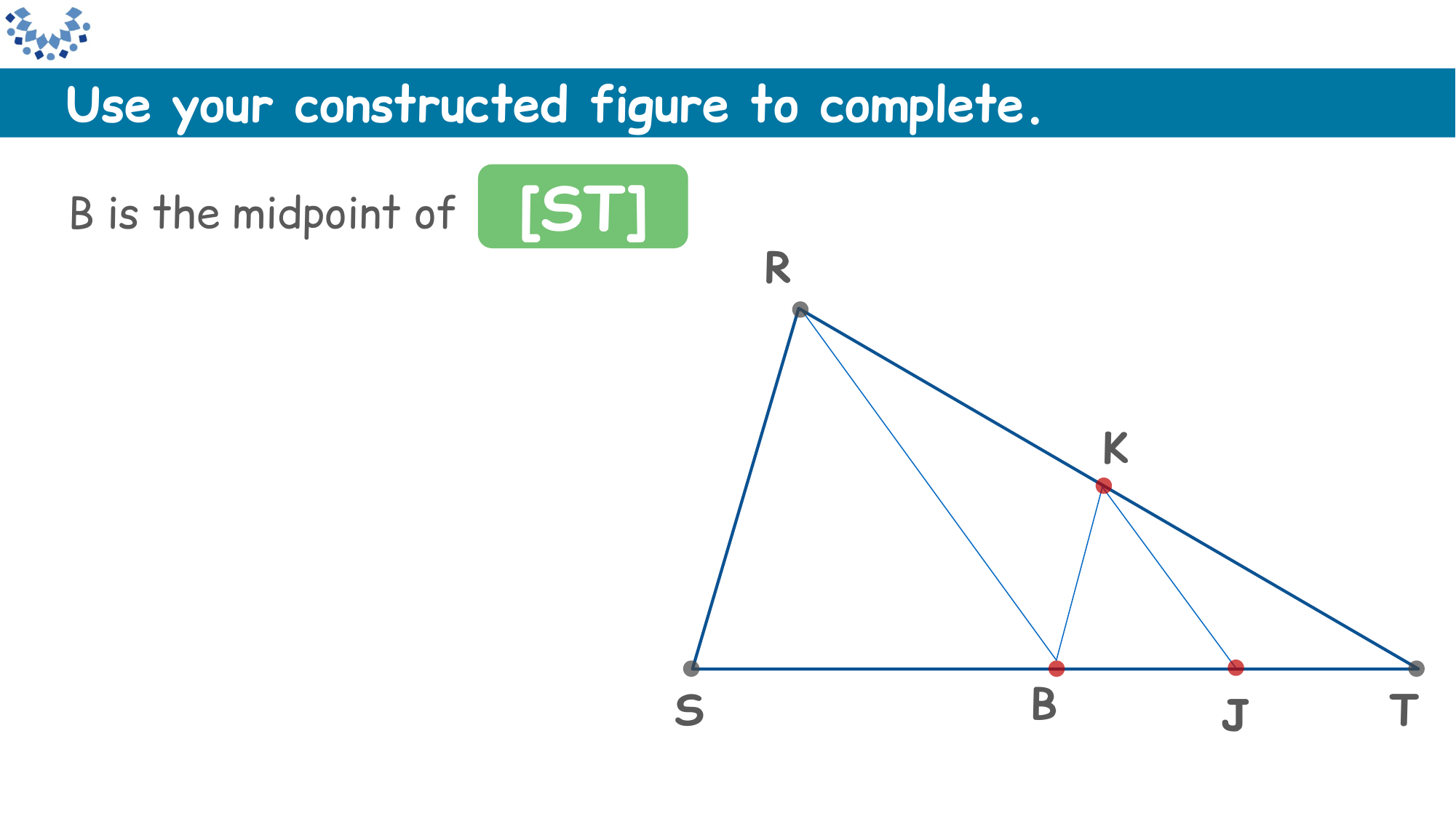

Use your constructed figure to complete.
B is the midpoint of
[ST]
R

K

B
S
T
J